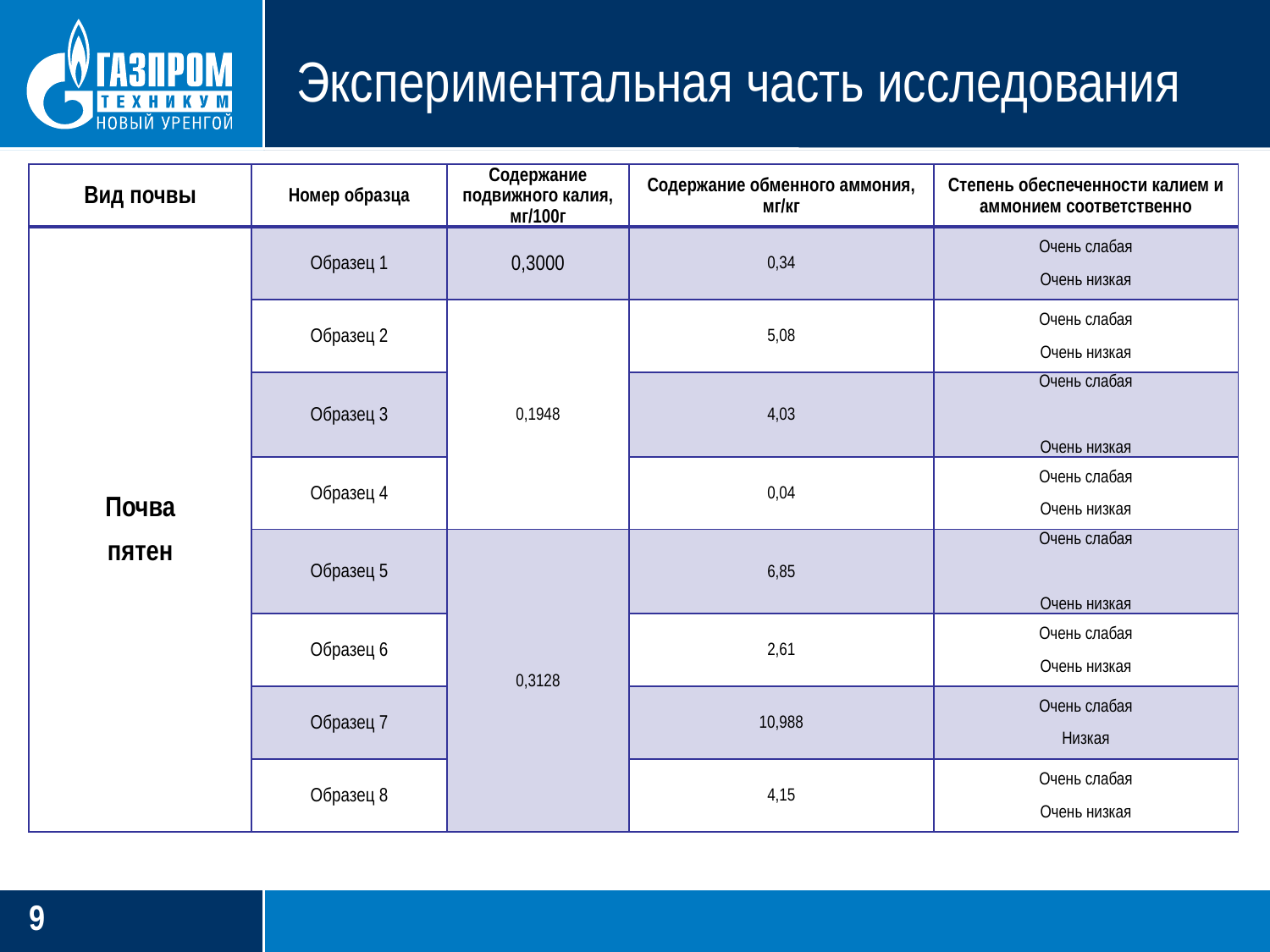

# Экспериментальная часть исследования
| Вид почвы | Номер образца | Содержание подвижного калия, мг/100г | Содержание обменного аммония, мг/кг | Степень обеспеченности калием и аммонием соответственно |
| --- | --- | --- | --- | --- |
| Почва пятен | Образец 1 | 0,3000 | 0,34 | Очень слабая Очень низкая |
|  | Образец 2 | 0,1948 | 5,08 | Очень слабая Очень низкая |
|  | Образец 3 |  | 4,03 | Очень слабая   Очень низкая |
|  | Образец 4 |  | 0,04 | Очень слабая Очень низкая |
|  | Образец 5 | 0,3128 | 6,85 | Очень слабая   Очень низкая |
|  | Образец 6 |  | 2,61 | Очень слабая Очень низкая |
|  | Образец 7 |  | 10,988 | Очень слабая Низкая |
|  | Образец 8 |  | 4,15 | Очень слабая Очень низкая |
9